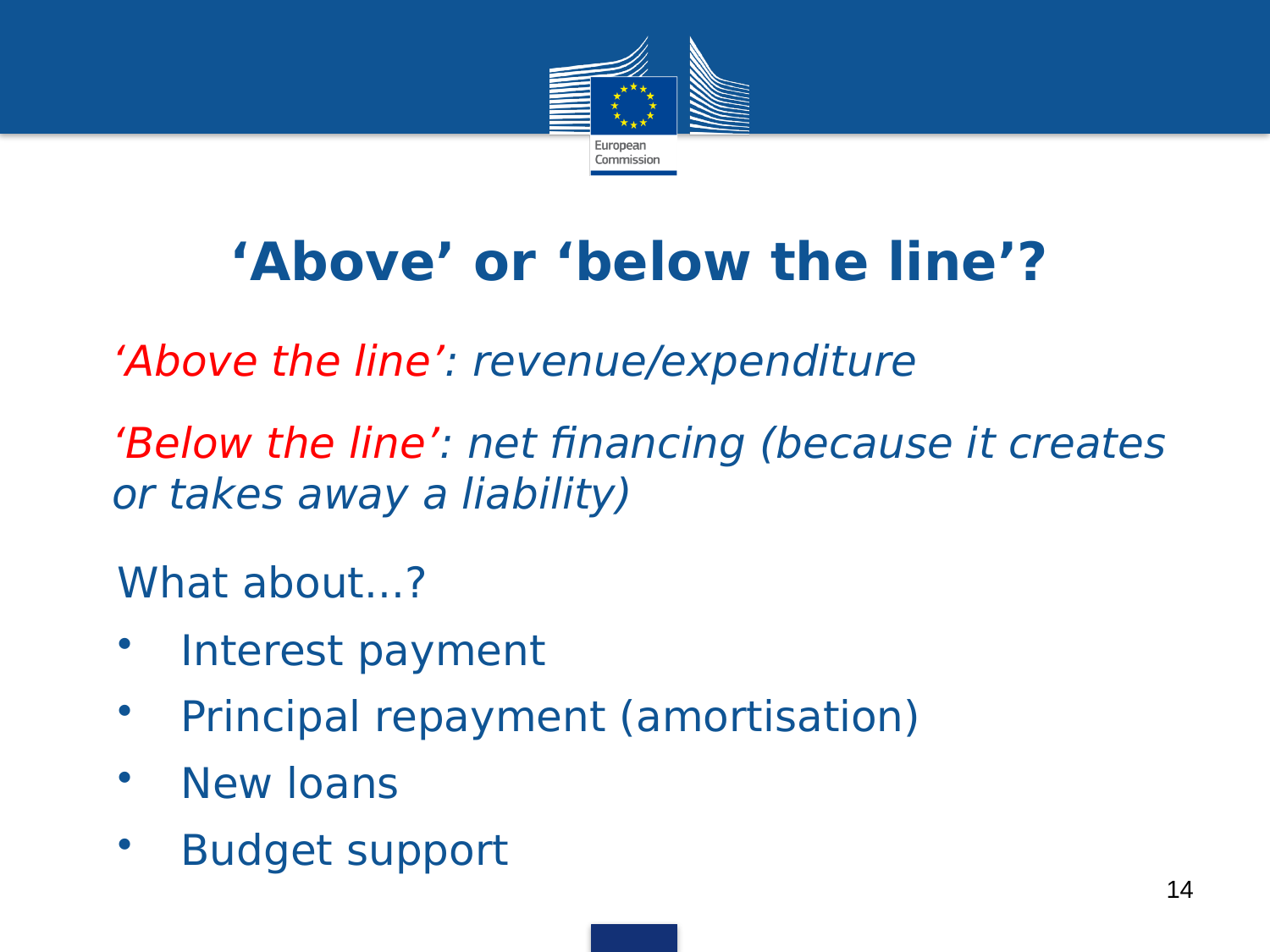

# ‘Above’ or ‘below the line’?
‘Above the line’: revenue/expenditure
‘Below the line’: net financing (because it creates or takes away a liability)

What about...?
Interest payment
Principal repayment (amortisation)
New loans
Budget support
14